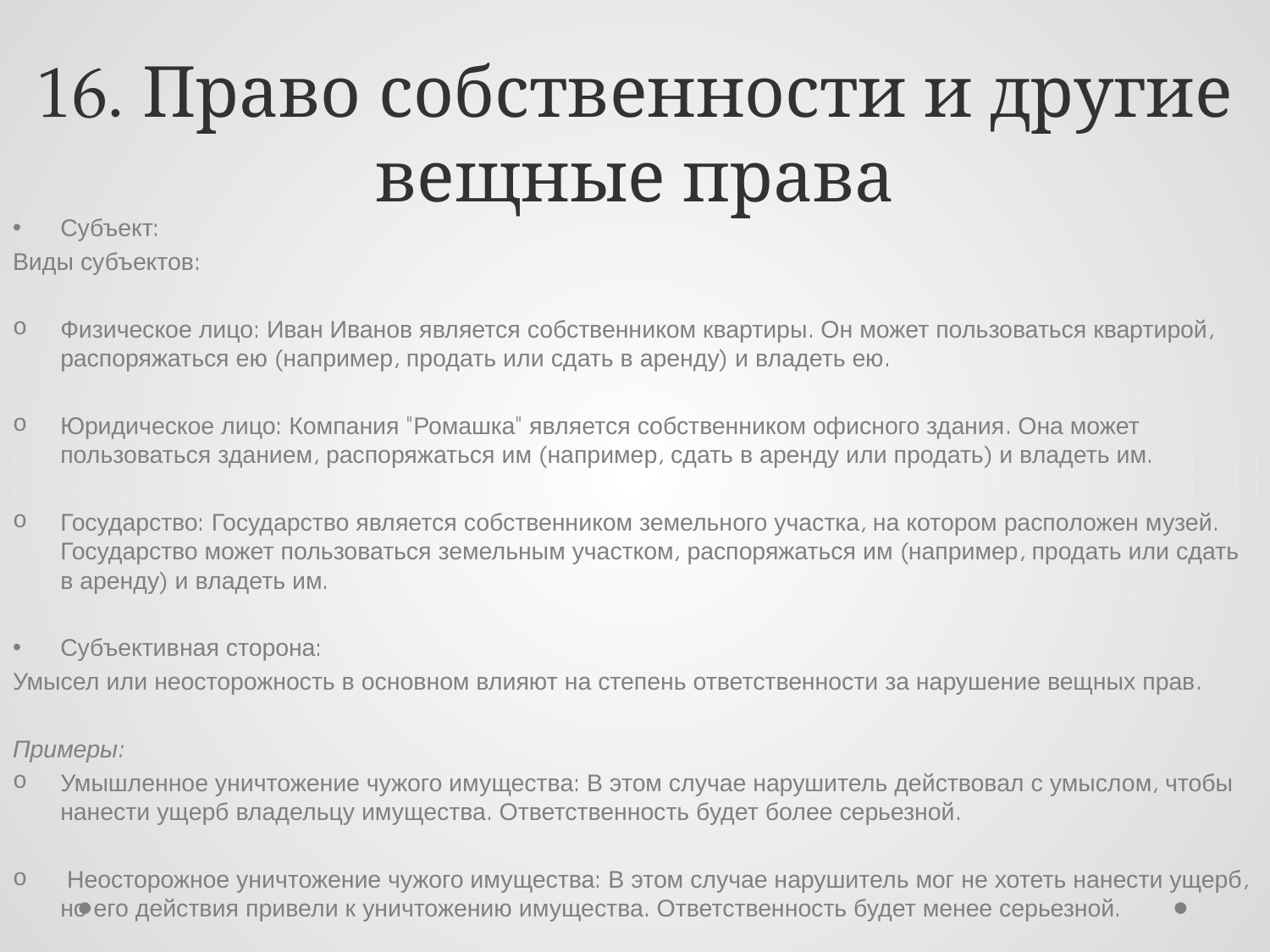

# 16. Право собственности и другие вещные права
Субъект:
Виды субъектов:

Физическое лицо: Иван Иванов является собственником квартиры. Он может пользоваться квартирой, распоряжаться ею (например, продать или сдать в аренду) и владеть ею.

Юридическое лицо: Компания "Ромашка" является собственником офисного здания. Она может пользоваться зданием, распоряжаться им (например, сдать в аренду или продать) и владеть им.

Государство: Государство является собственником земельного участка, на котором расположен музей. Государство может пользоваться земельным участком, распоряжаться им (например, продать или сдать в аренду) и владеть им.

Субъективная сторона:
Умысел или неосторожность в основном влияют на степень ответственности за нарушение вещных прав.

Примеры:
Умышленное уничтожение чужого имущества: В этом случае нарушитель действовал с умыслом, чтобы нанести ущерб владельцу имущества. Ответственность будет более серьезной.

 Неосторожное уничтожение чужого имущества: В этом случае нарушитель мог не хотеть нанести ущерб, но его действия привели к уничтожению имущества. Ответственность будет менее серьезной.